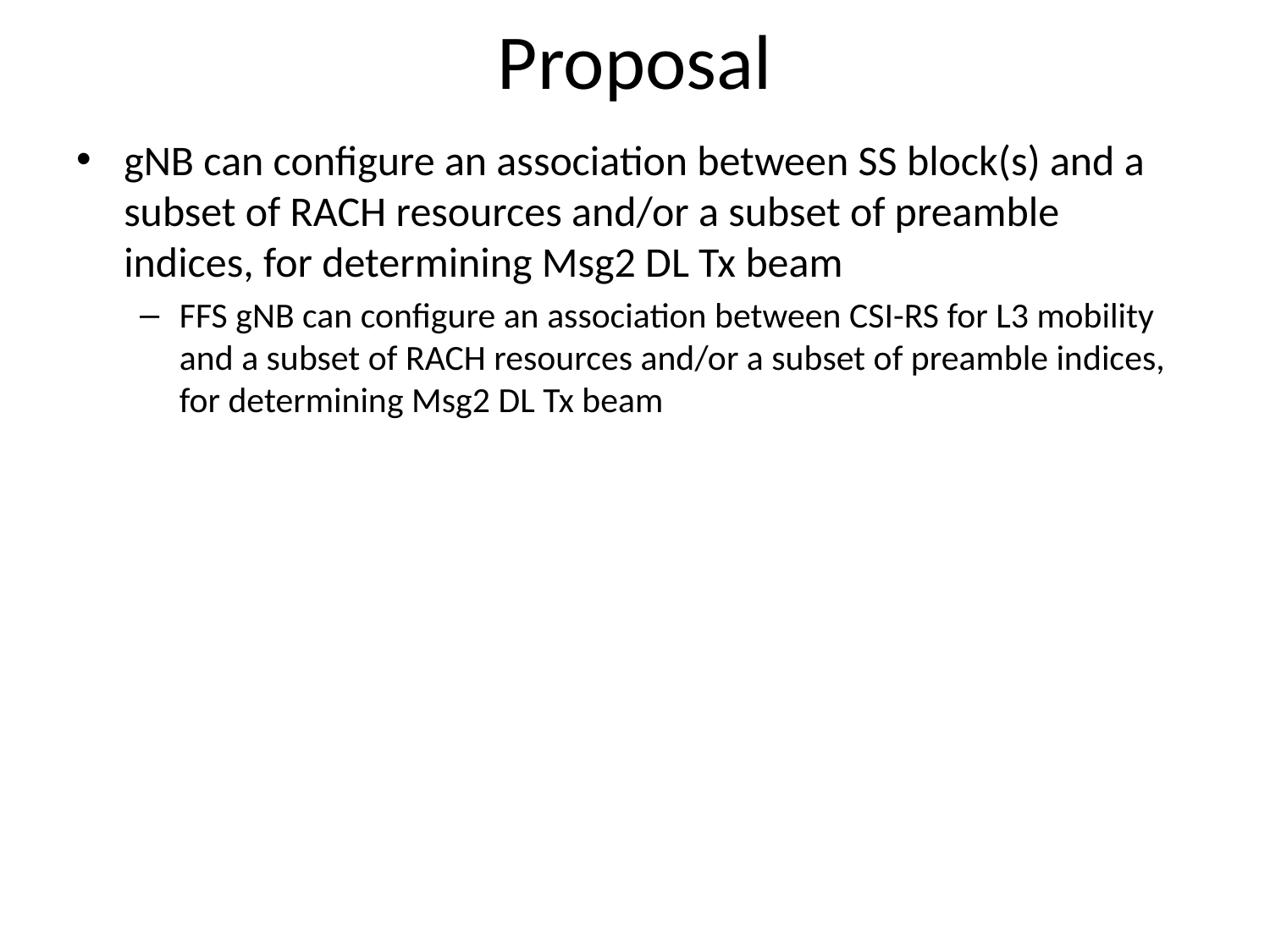

# Proposal
gNB can configure an association between SS block(s) and a subset of RACH resources and/or a subset of preamble indices, for determining Msg2 DL Tx beam
FFS gNB can configure an association between CSI-RS for L3 mobility and a subset of RACH resources and/or a subset of preamble indices, for determining Msg2 DL Tx beam